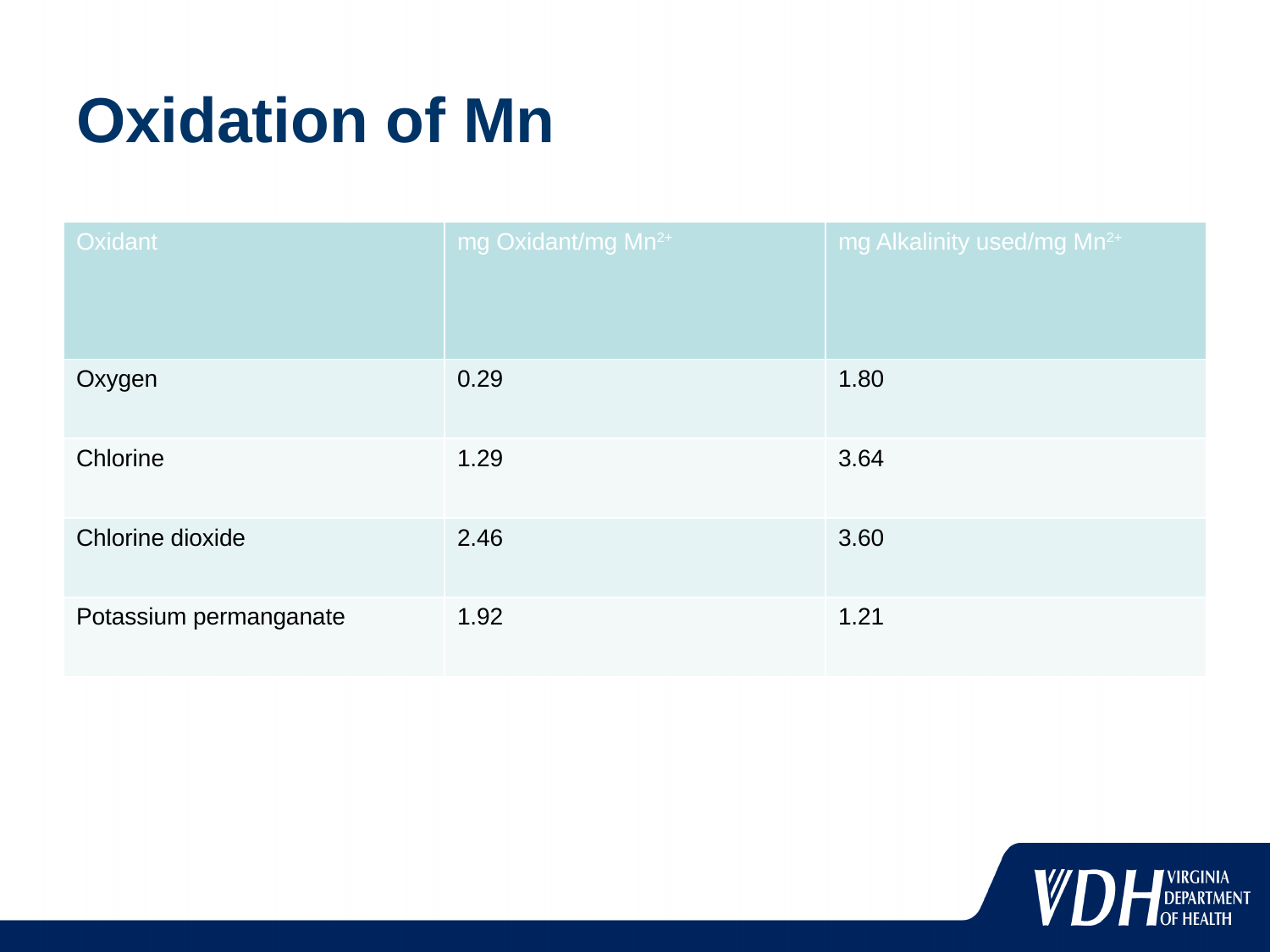

# Oxidation of Mn
| Oxidant | mg Oxidant/mg Mn2+ | mg Alkalinity used/mg Mn2+ |
| --- | --- | --- |
| Oxygen | 0.29 | 1.80 |
| Chlorine | 1.29 | 3.64 |
| Chlorine dioxide | 2.46 | 3.60 |
| Potassium permanganate | 1.92 | 1.21 |